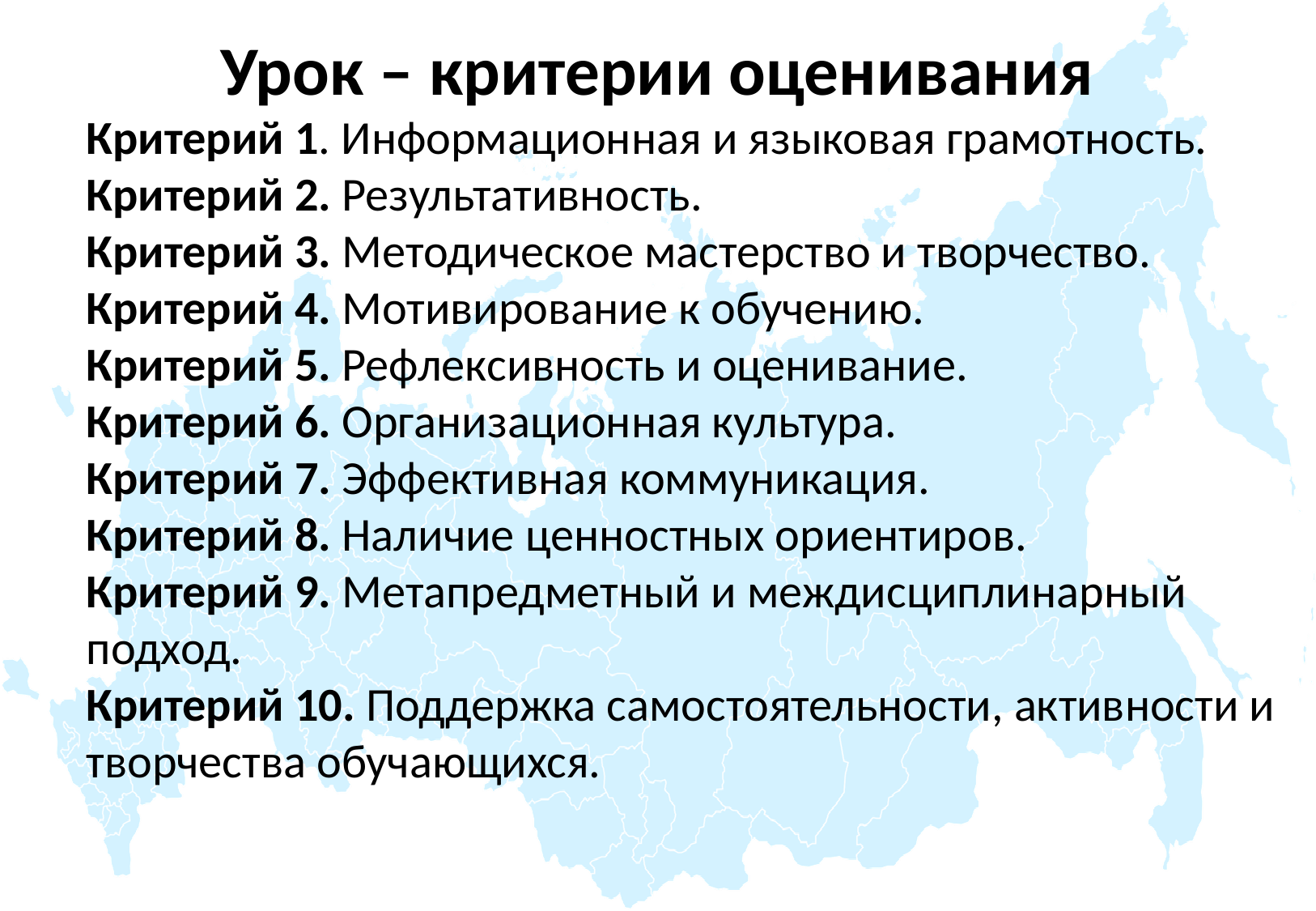

# Урок – критерии оценивания
Критерий 1. Информационная и языковая грамотность.
Критерий 2. Результативность.
Критерий 3. Методическое мастерство и творчество.
Критерий 4. Мотивирование к обучению.
Критерий 5. Рефлексивность и оценивание.
Критерий 6. Организационная культура.
Критерий 7. Эффективная коммуникация.
Критерий 8. Наличие ценностных ориентиров.
Критерий 9. Метапредметный и междисциплинарный подход.
Критерий 10. Поддержка самостоятельности, активности и творчества обучающихся.